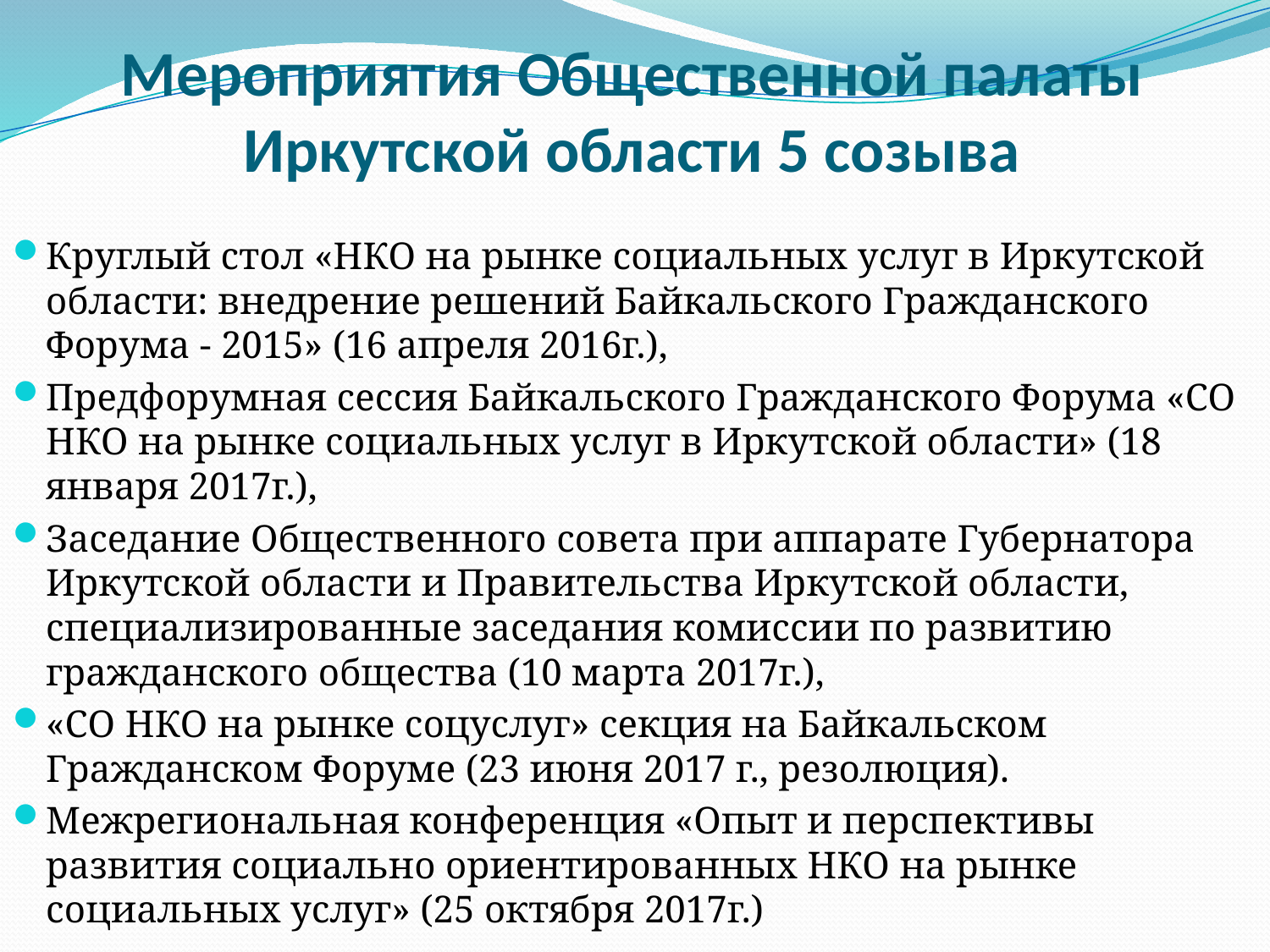

# Мероприятия Общественной палаты Иркутской области 5 созыва
Круглый стол «НКО на рынке социальных услуг в Иркутской области: внедрение решений Байкальского Гражданского Форума - 2015» (16 апреля 2016г.),
Предфорумная сессия Байкальского Гражданского Форума «СО НКО на рынке социальных услуг в Иркутской области» (18 января 2017г.),
Заседание Общественного совета при аппарате Губернатора Иркутской области и Правительства Иркутской области, специализированные заседания комиссии по развитию гражданского общества (10 марта 2017г.),
«СО НКО на рынке соцуслуг» секция на Байкальском Гражданском Форуме (23 июня 2017 г., резолюция).
Межрегиональная конференция «Опыт и перспективы развития социально ориентированных НКО на рынке социальных услуг» (25 октября 2017г.)